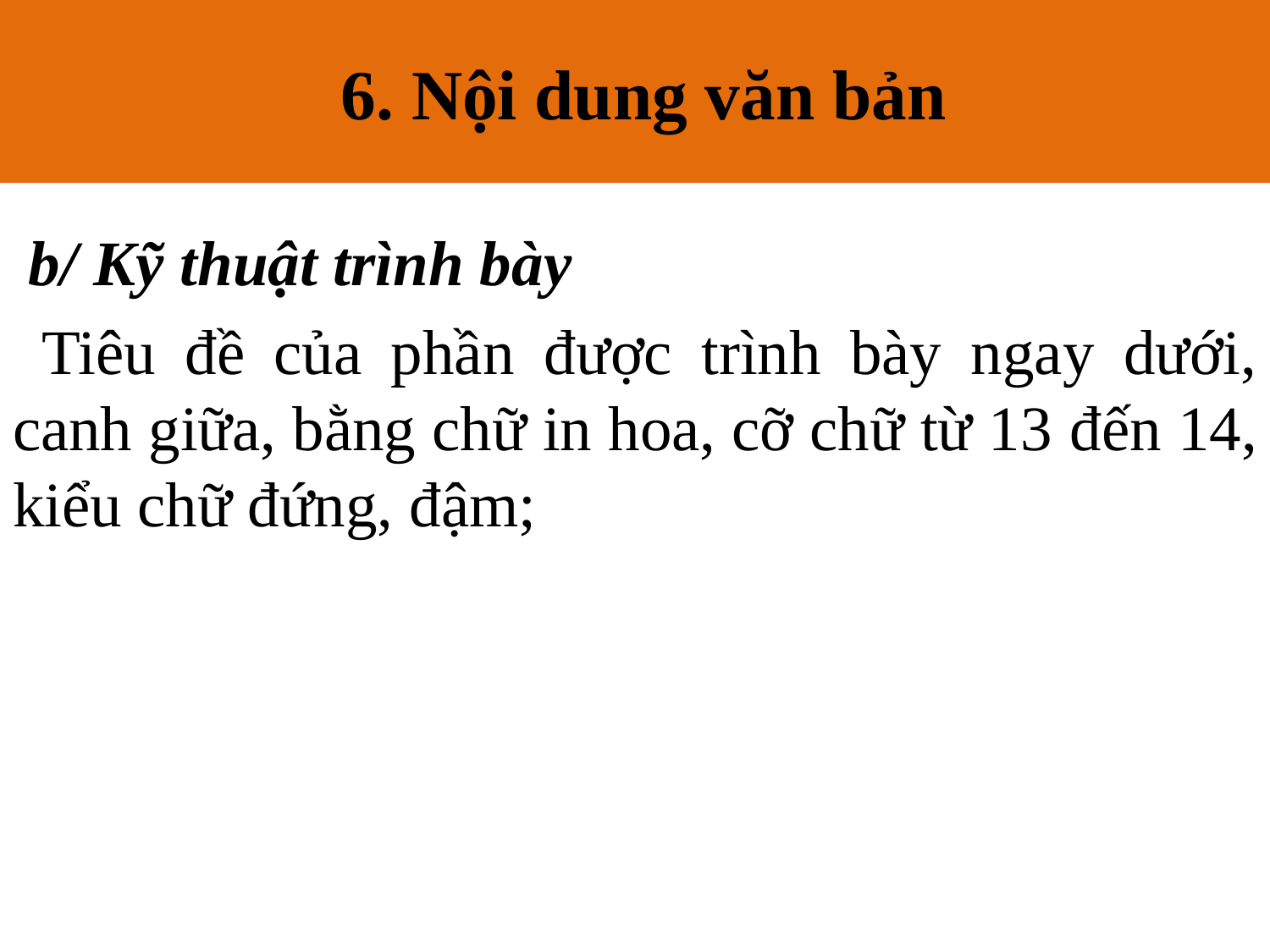

6. Nội dung văn bản
# 6. Nội dung văn bản
 b/ Kỹ thuật trình bày
 Tiêu đề của phần được trình bày ngay dưới, canh giữa, bằng chữ in hoa, cỡ chữ từ 13 đến 14, kiểu chữ đứng, đậm;